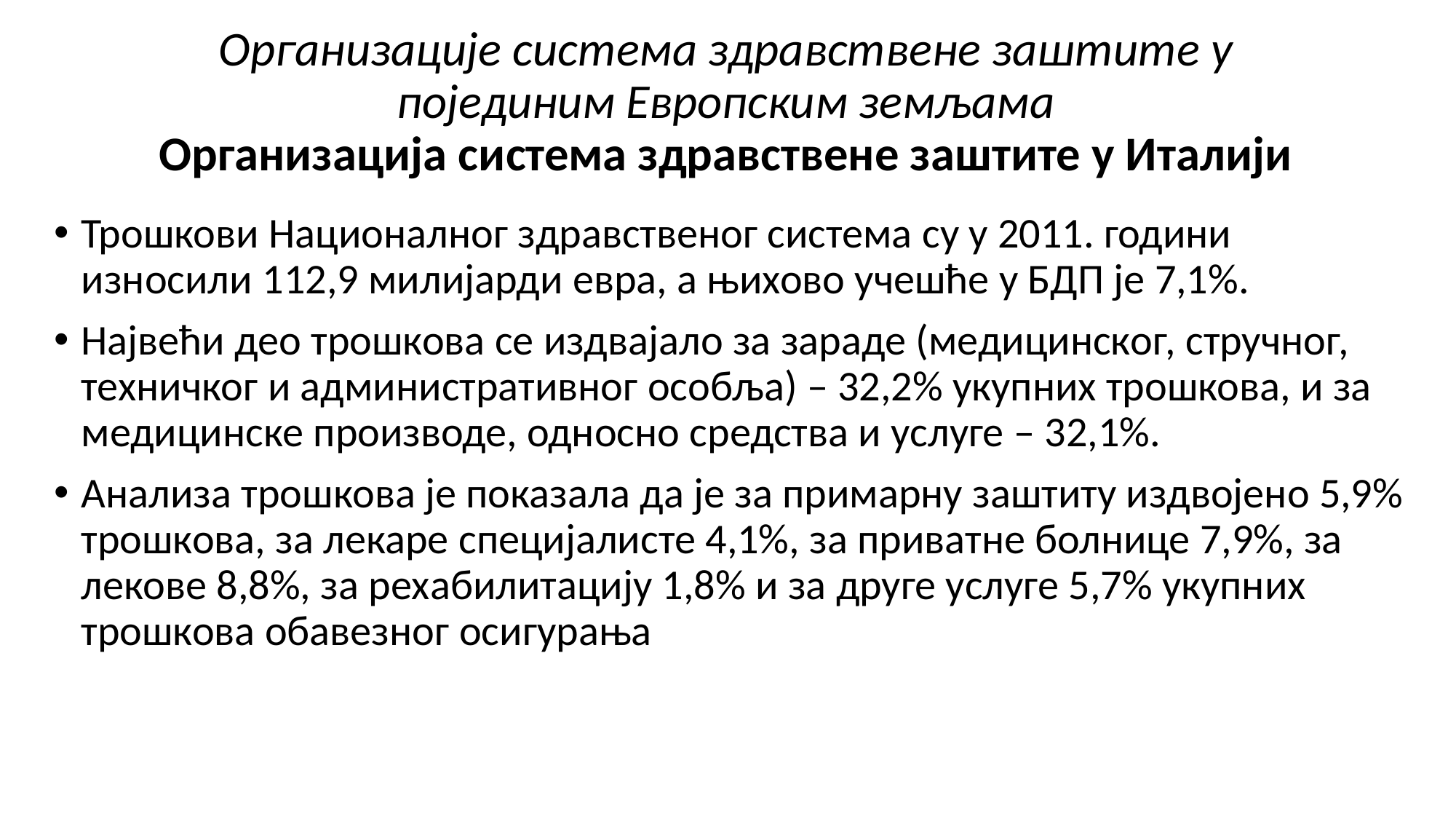

# Организације система здравствене заштите у појединим Европским земљама Организација система здравствене заштите у Италији
Трошкови Националног здравственог система су у 2011. години износили 112,9 милијарди евра, а њихово учешће у БДП је 7,1%.
Највећи део трошкова се издвајало за зараде (медицинског, стручног, техничког и административног особља) – 32,2% укупних трошкова, и за медицинске производе, односно средства и услуге – 32,1%.
Анализа трошкова је показала да је за примарну заштиту издвојено 5,9% трошкова, за лекаре специјалисте 4,1%, за приватне болнице 7,9%, за лекове 8,8%, за рехабилитацију 1,8% и за друге услуге 5,7% укупних трошкова обавезног осигурања